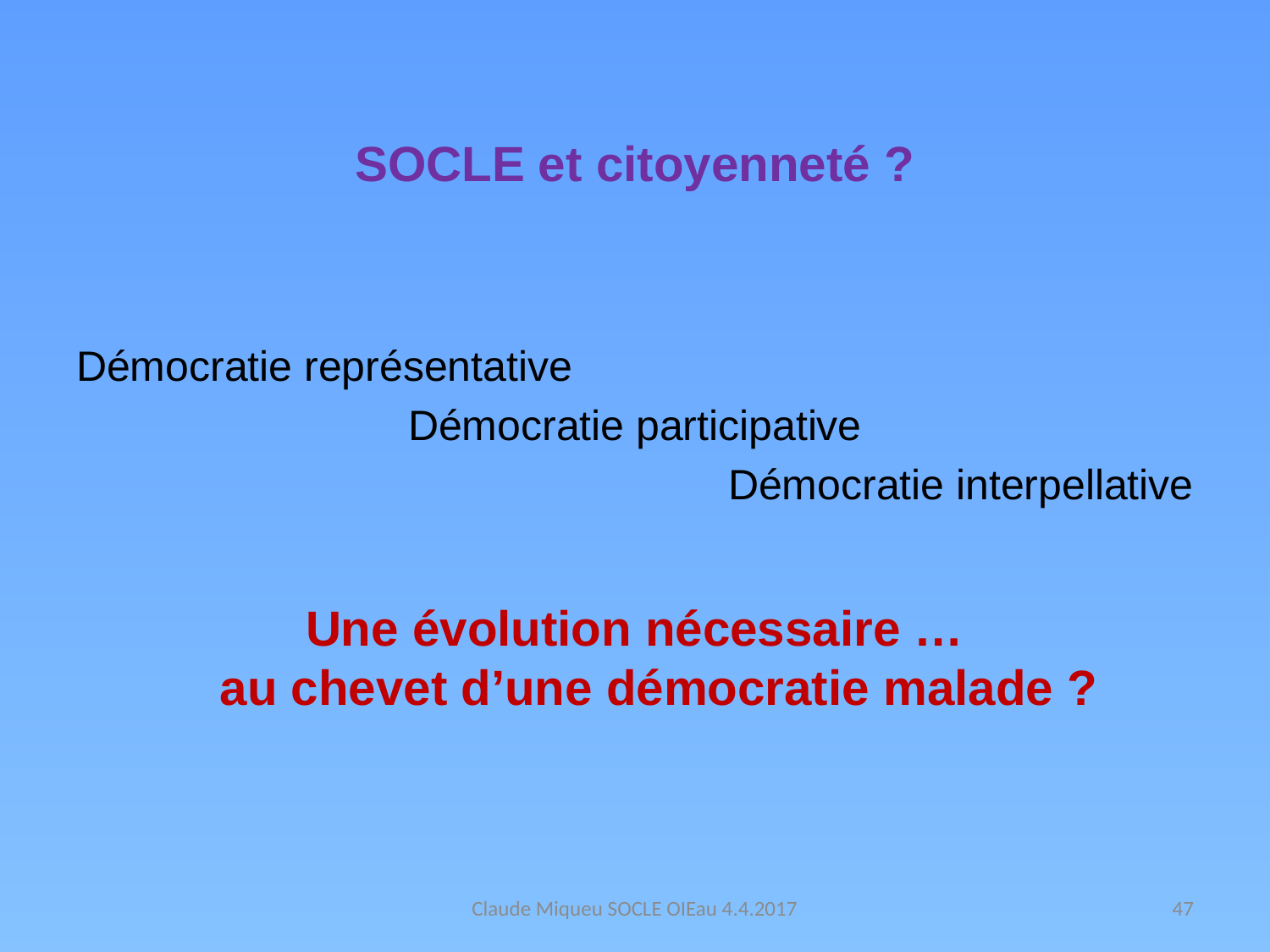

# SOCLE et citoyenneté ?

Démocratie représentative
Démocratie participative
Démocratie interpellative

Une évolution nécessaire …
au chevet d’une démocratie malade ?
Claude Miqueu SOCLE OIEau 4.4.2017
47